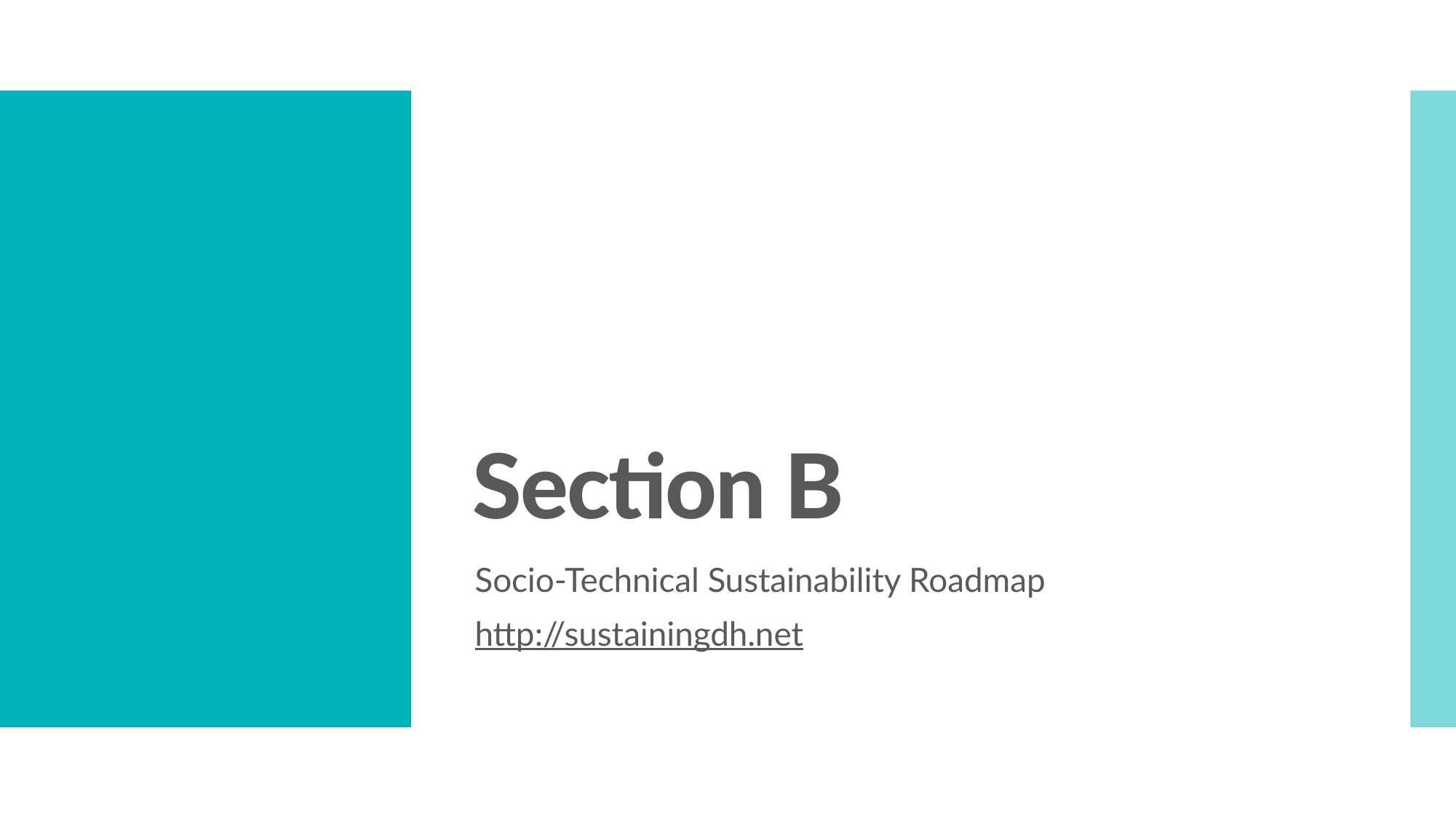

# Section B
Socio-Technical Sustainability Roadmap
http://sustainingdh.net